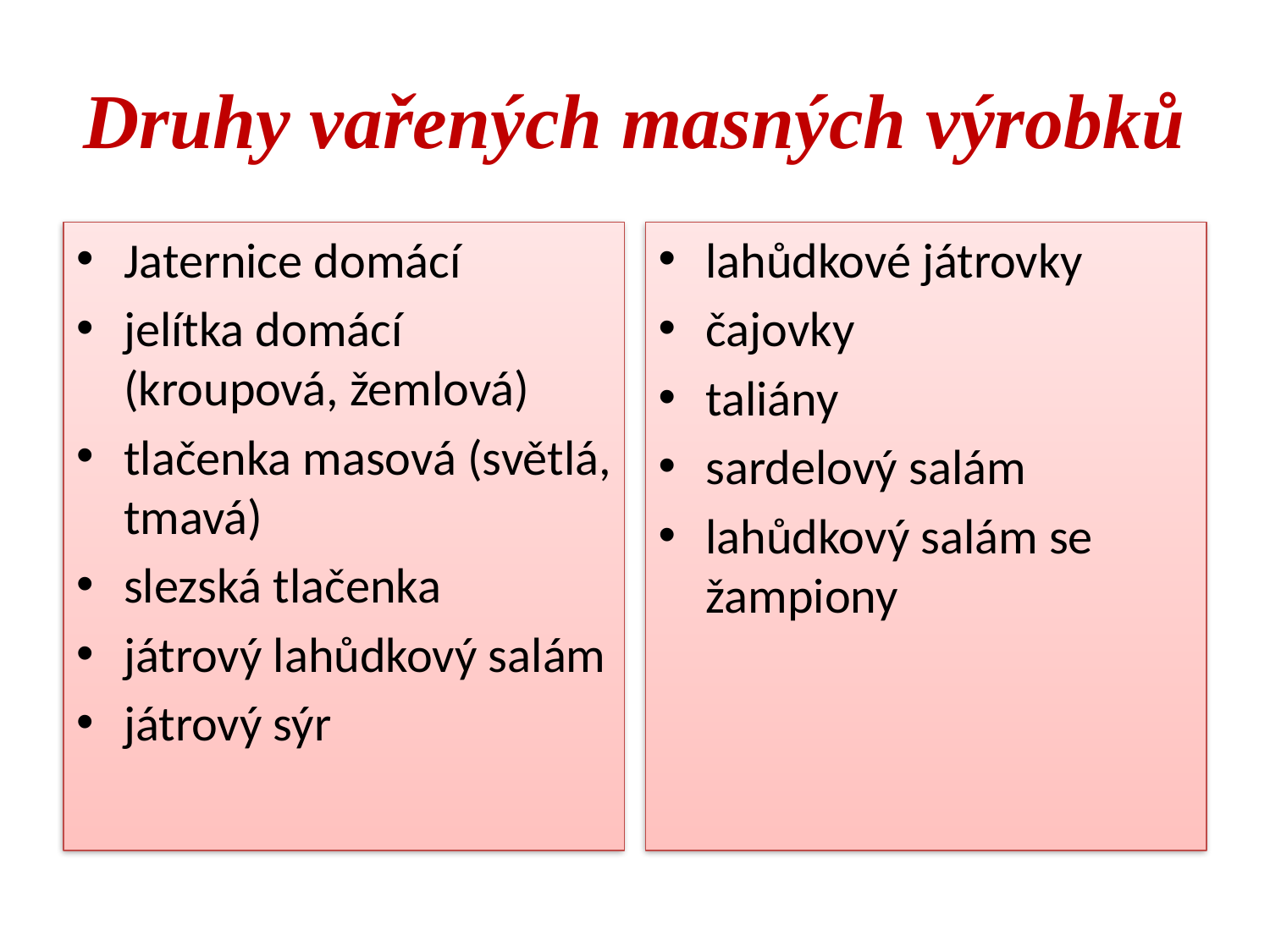

# Druhy vařených masných výrobků
Jaternice domácí
jelítka domácí (kroupová, žemlová)
tlačenka masová (světlá, tmavá)
slezská tlačenka
játrový lahůdkový salám
játrový sýr

lahůdkové játrovky
čajovky
taliány
sardelový salám
lahůdkový salám se žampiony